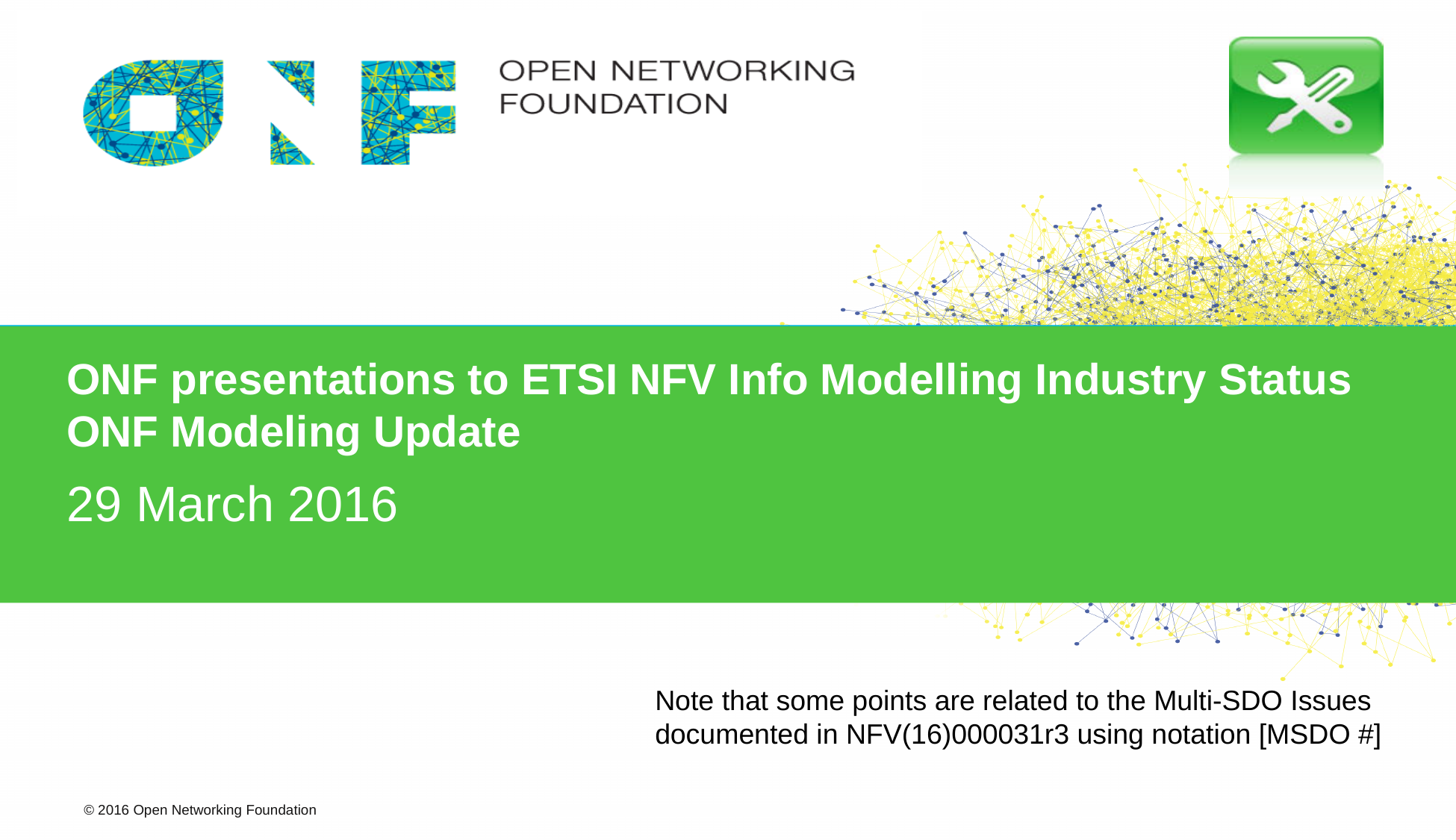

# ONF presentations to ETSI NFV Info Modelling Industry Status ONF Modeling Update
29 March 2016
Note that some points are related to the Multi-SDO Issues documented in NFV(16)000031r3 using notation [MSDO #]